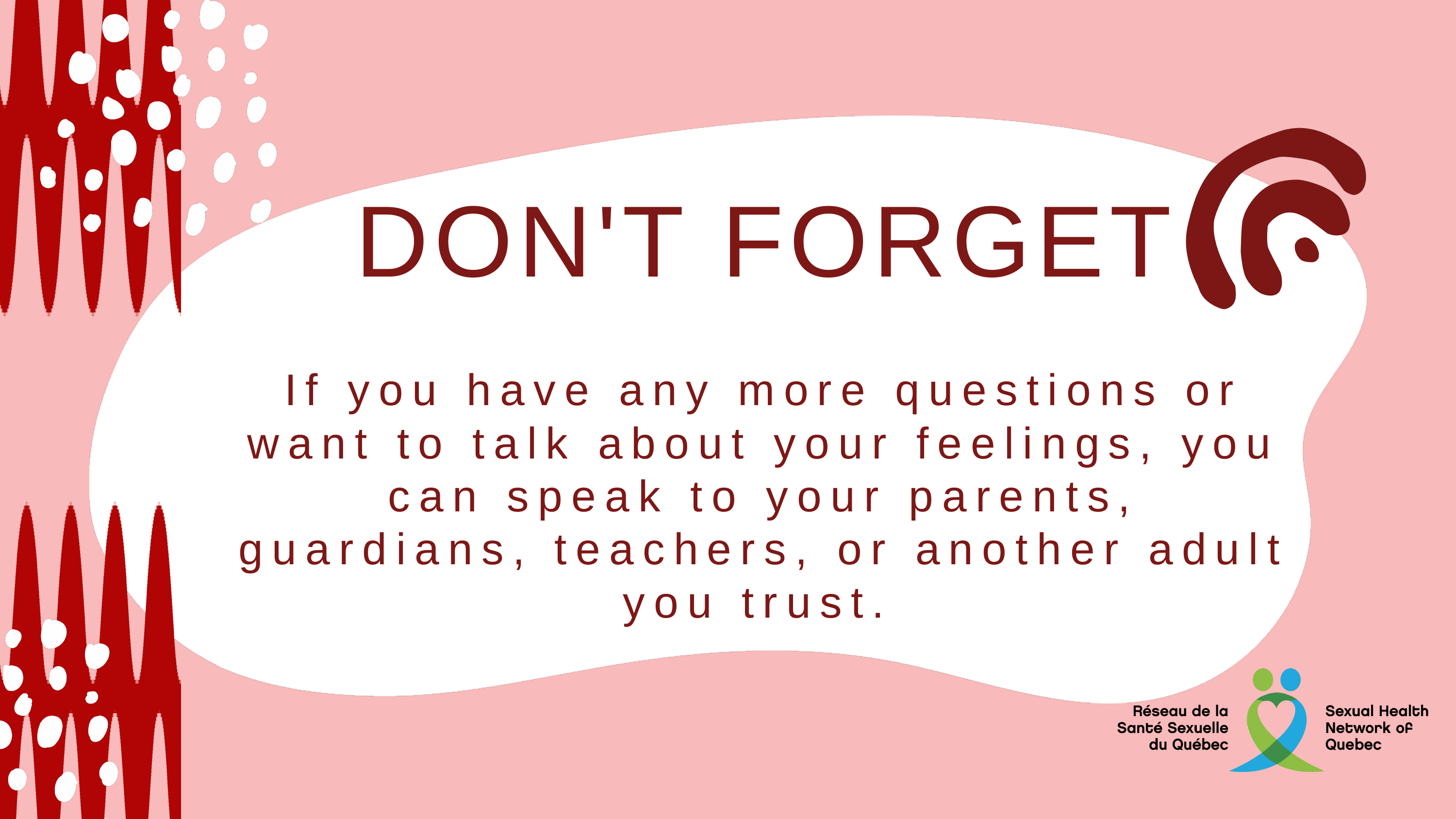

DON'T FORGET

If you have any more questions or want to talk about your feelings, you can speak to your parents, guardians, teachers, or another adult you trust.